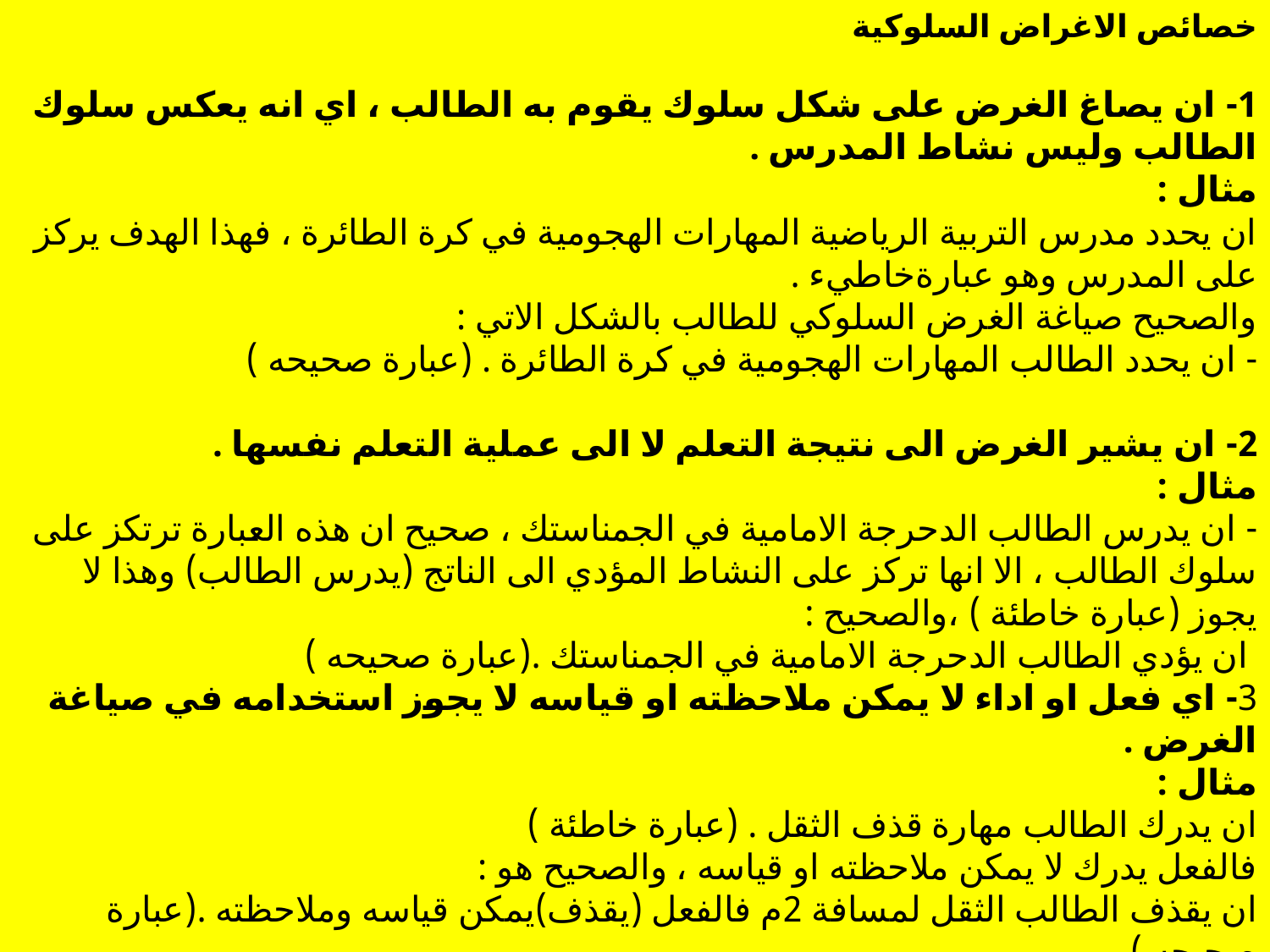

خصائص الاغراض السلوكية

1- ان يصاغ الغرض على شكل سلوك يقوم به الطالب ، اي انه يعكس سلوك الطالب وليس نشاط المدرس .
مثال :
ان يحدد مدرس التربية الرياضية المهارات الهجومية في كرة الطائرة ، فهذا الهدف يركز على المدرس وهو عبارةخاطيء .
والصحيح صياغة الغرض السلوكي للطالب بالشكل الاتي :
- ان يحدد الطالب المهارات الهجومية في كرة الطائرة . (عبارة صحيحه )

2- ان يشير الغرض الى نتيجة التعلم لا الى عملية التعلم نفسها .
مثال :
- ان يدرس الطالب الدحرجة الامامية في الجمناستك ، صحيح ان هذه العبارة ترتكز على سلوك الطالب ، الا انها تركز على النشاط المؤدي الى الناتج (يدرس الطالب) وهذا لا يجوز (عبارة خاطئة ) ،والصحيح :
 ان يؤدي الطالب الدحرجة الامامية في الجمناستك .(عبارة صحيحه )
3- اي فعل او اداء لا يمكن ملاحظته او قياسه لا يجوز استخدامه في صياغة الغرض .
مثال :
ان يدرك الطالب مهارة قذف الثقل . (عبارة خاطئة )
فالفعل يدرك لا يمكن ملاحظته او قياسه ، والصحيح هو :
ان يقذف الطالب الثقل لمسافة 2م فالفعل (يقذف)يمكن قياسه وملاحظته .(عبارة صحيحه )
4- ان تشمل العبارة على فعل سلوكي واحد : اي ان يكون السلوك على مستوى من التحديد والتخصيص ليعطي معنى .